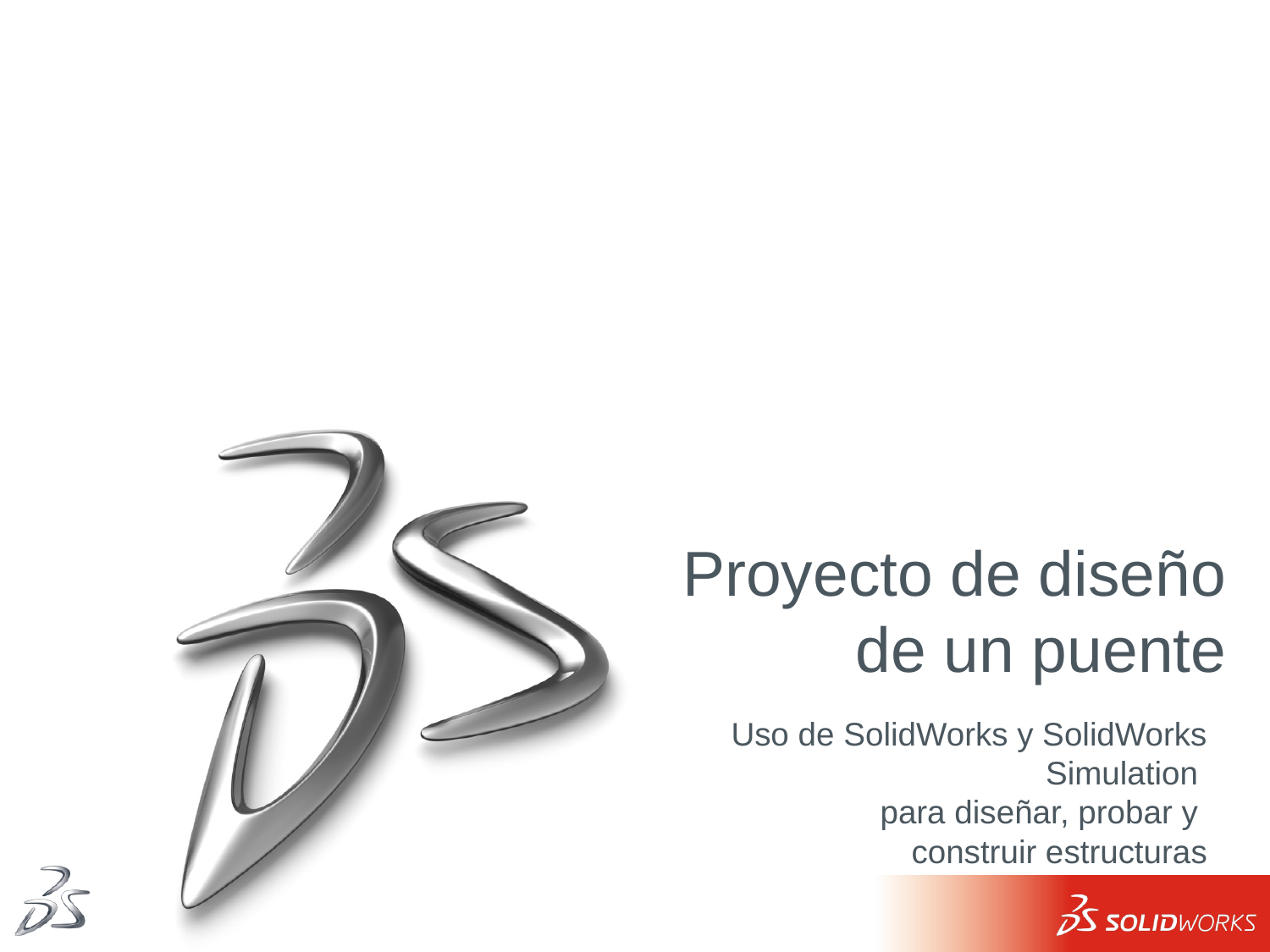

# Proyecto de diseño de un puente
Uso de SolidWorks y SolidWorks Simulation
para diseñar, probar y
construir estructuras